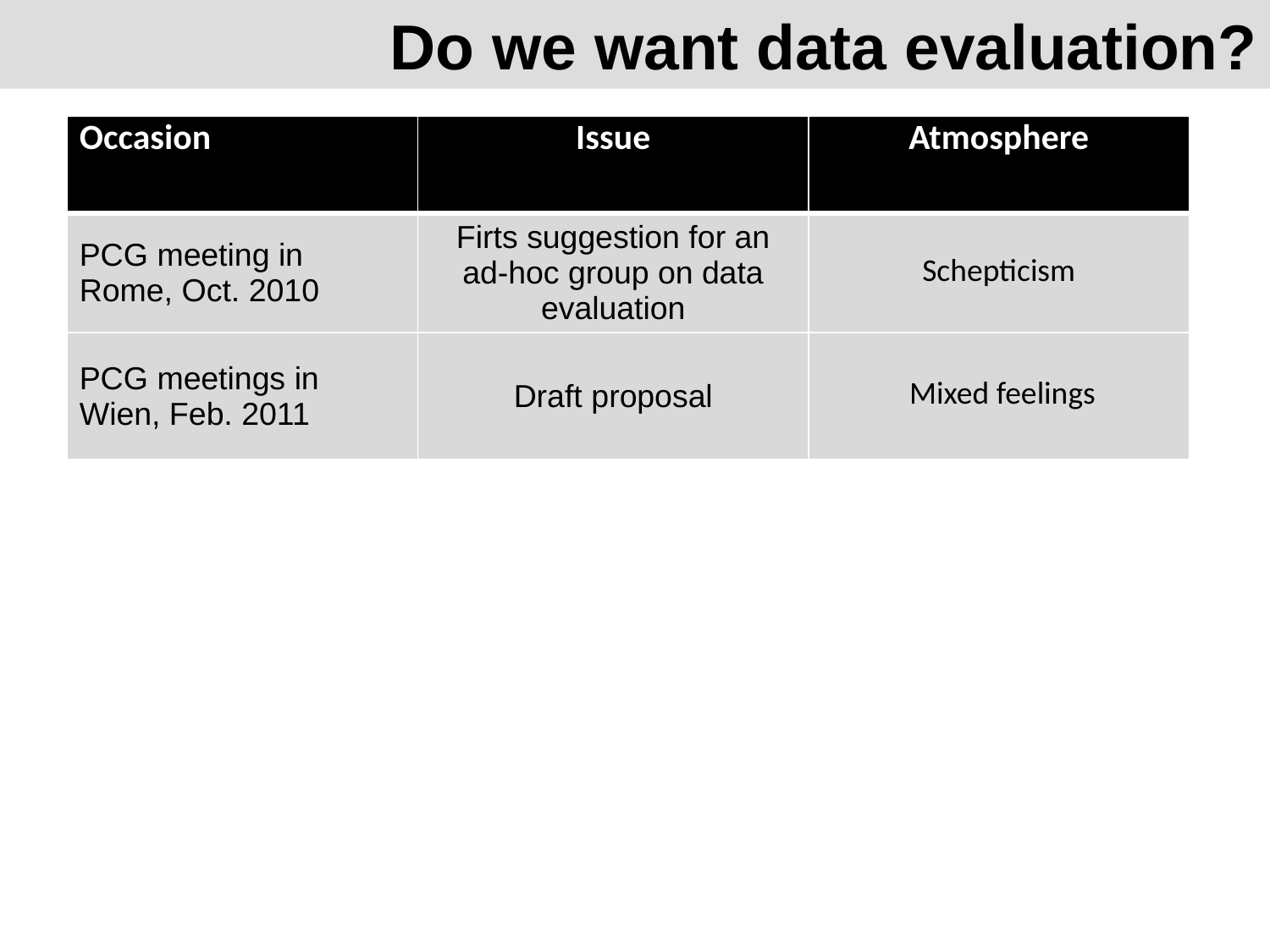

Do we want data evaluation?
| Occasion | Issue | Atmosphere |
| --- | --- | --- |
| PCG meeting in Rome, Oct. 2010 | Firts suggestion for an ad-hoc group on data evaluation | Schepticism |
| PCG meetings in Wien, Feb. 2011 | Draft proposal | Mixed feelings |